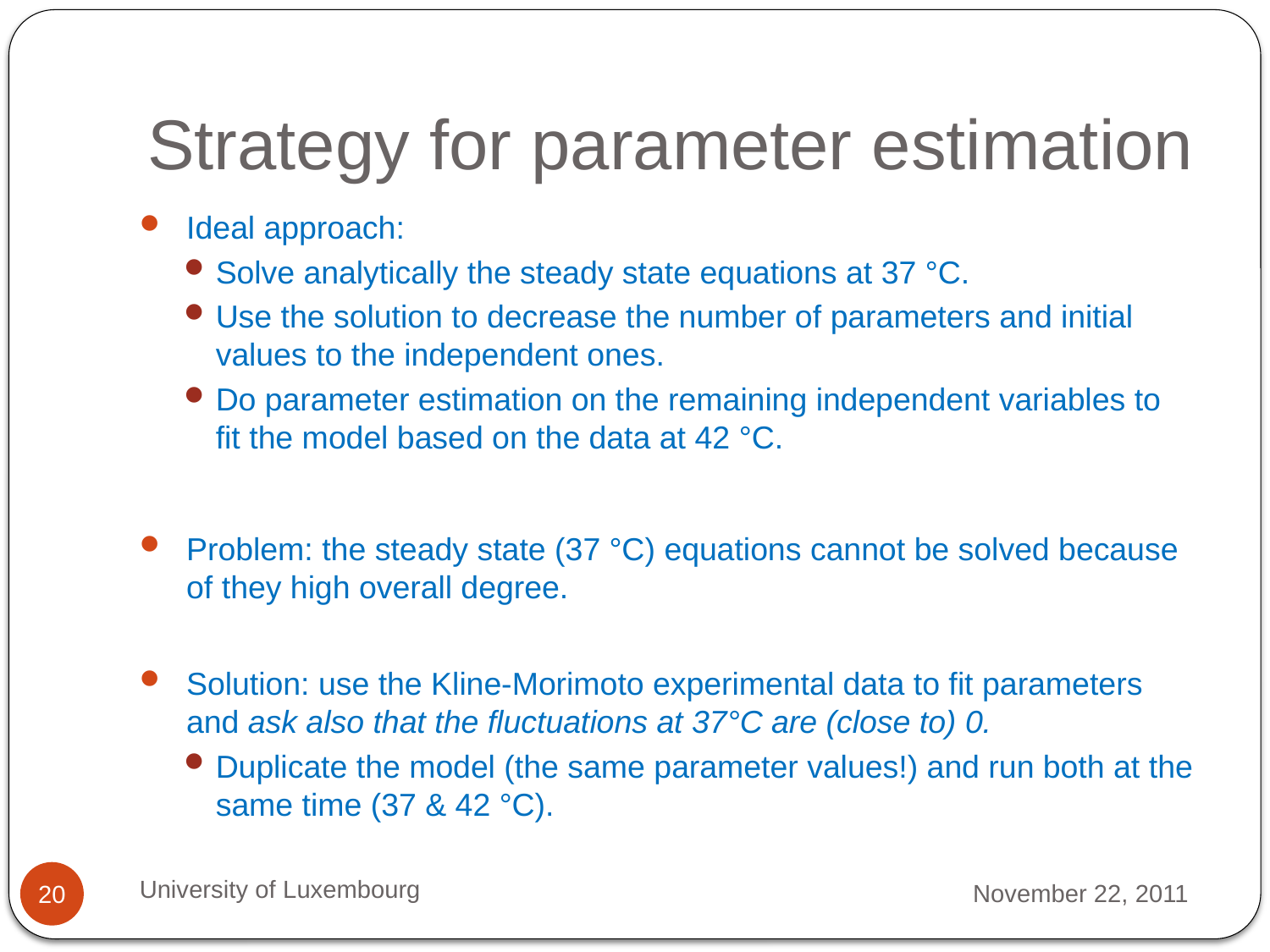

# Strategy for parameter estimation
Ideal approach:
Solve analytically the steady state equations at 37 °C.
Use the solution to decrease the number of parameters and initial values to the independent ones.
Do parameter estimation on the remaining independent variables to fit the model based on the data at 42 °C.

Problem: the steady state (37 °C) equations cannot be solved because of they high overall degree.

Solution: use the Kline-Morimoto experimental data to fit parameters and ask also that the fluctuations at 37°C are (close to) 0.
Duplicate the model (the same parameter values!) and run both at the same time (37 & 42 °C).
University of Luxembourg
November 22, 2011
20